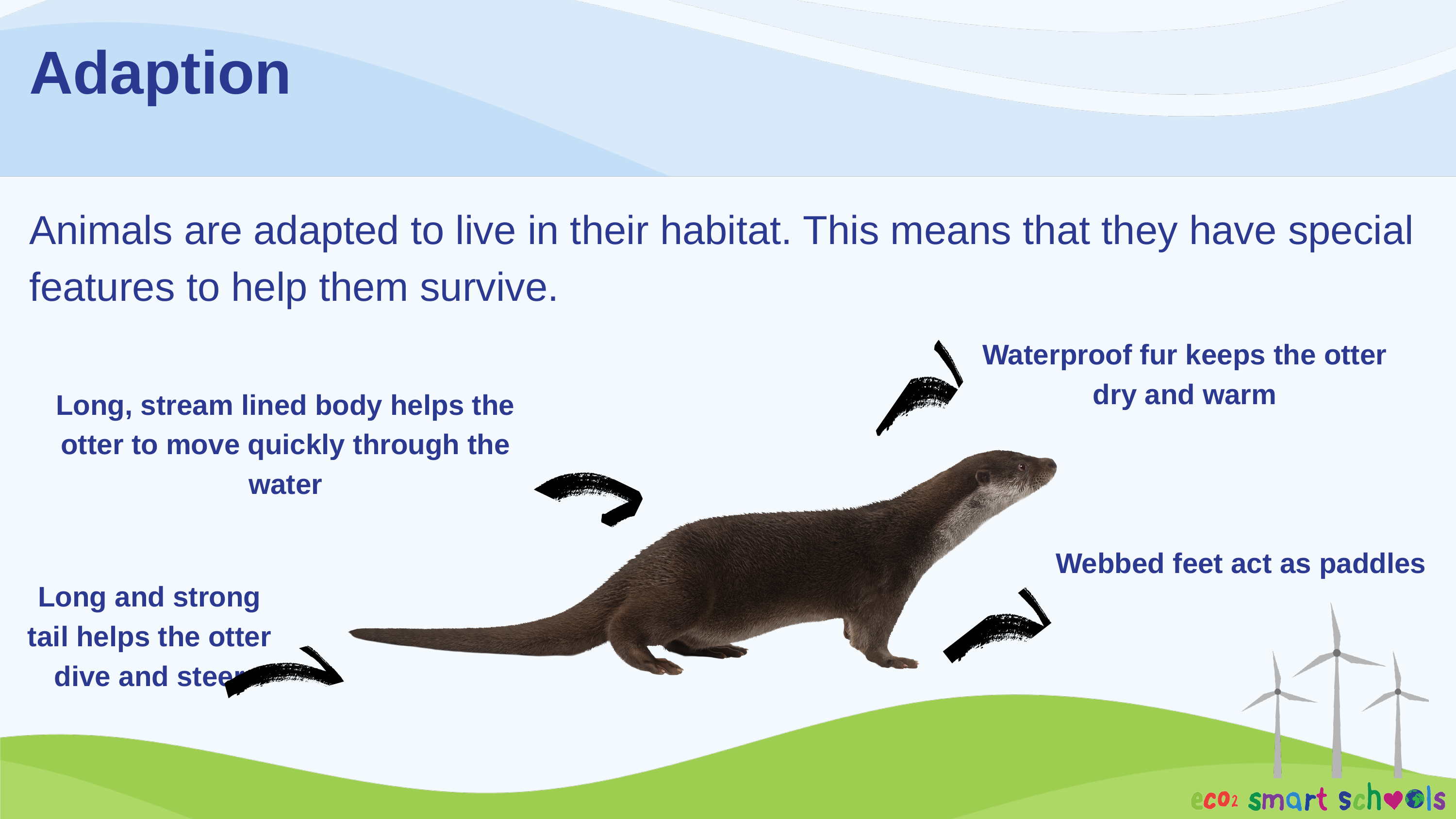

Adaption
Animals are adapted to live in their habitat. This means that they have special features to help them survive.

Waterproof fur keeps the otter dry and warm

Long, stream lined body helps the otter to move quickly through the water

Webbed feet act as paddles
Long and strong tail helps the otter dive and steer